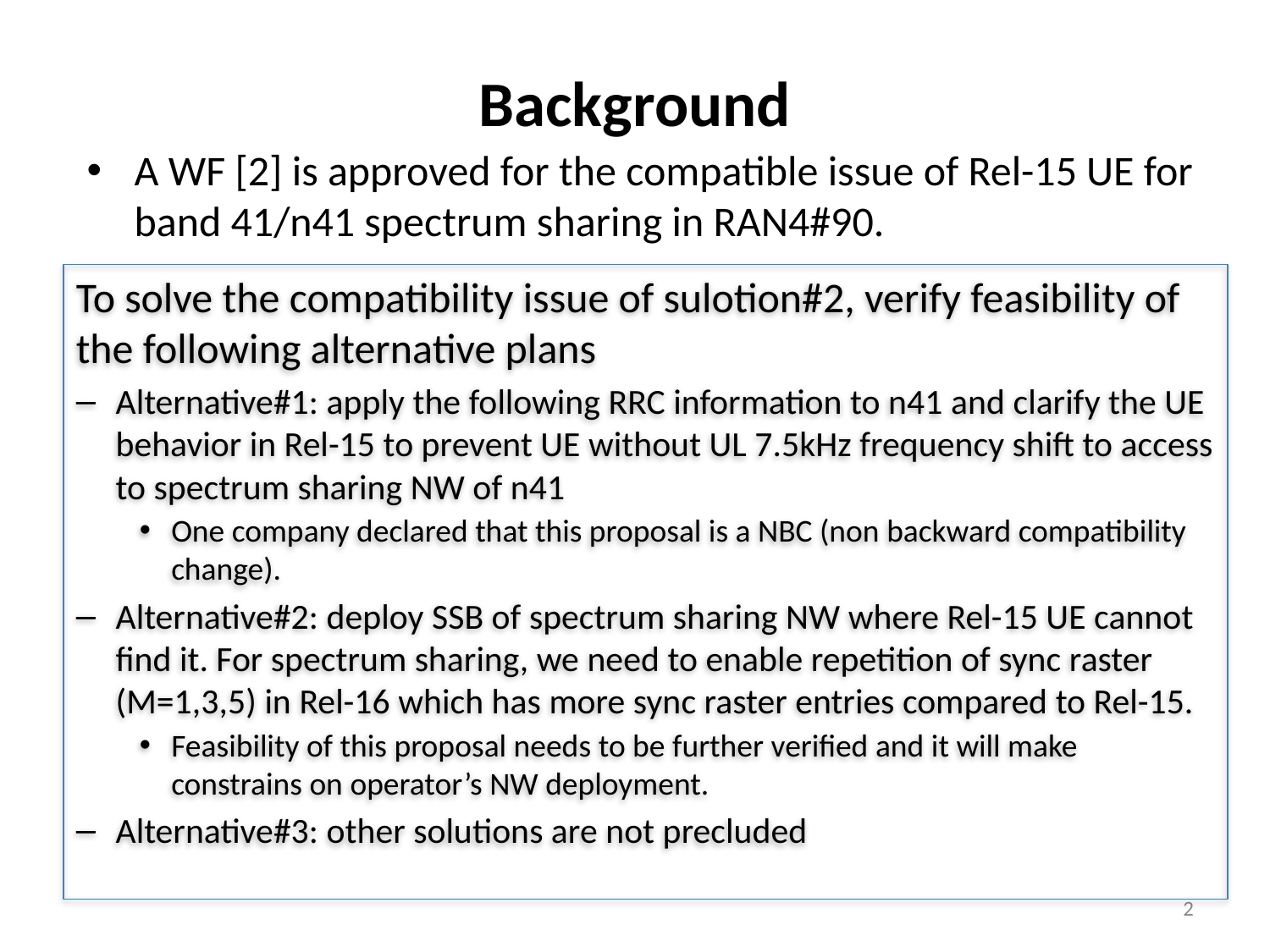

# Background
A WF [2] is approved for the compatible issue of Rel-15 UE for band 41/n41 spectrum sharing in RAN4#90.
To solve the compatibility issue of sulotion#2, verify feasibility of the following alternative plans
Alternative#1: apply the following RRC information to n41 and clarify the UE behavior in Rel-15 to prevent UE without UL 7.5kHz frequency shift to access to spectrum sharing NW of n41
One company declared that this proposal is a NBC (non backward compatibility change).
Alternative#2: deploy SSB of spectrum sharing NW where Rel-15 UE cannot find it. For spectrum sharing, we need to enable repetition of sync raster (M=1,3,5) in Rel-16 which has more sync raster entries compared to Rel-15.
Feasibility of this proposal needs to be further verified and it will make constrains on operator’s NW deployment.
Alternative#3: other solutions are not precluded

2